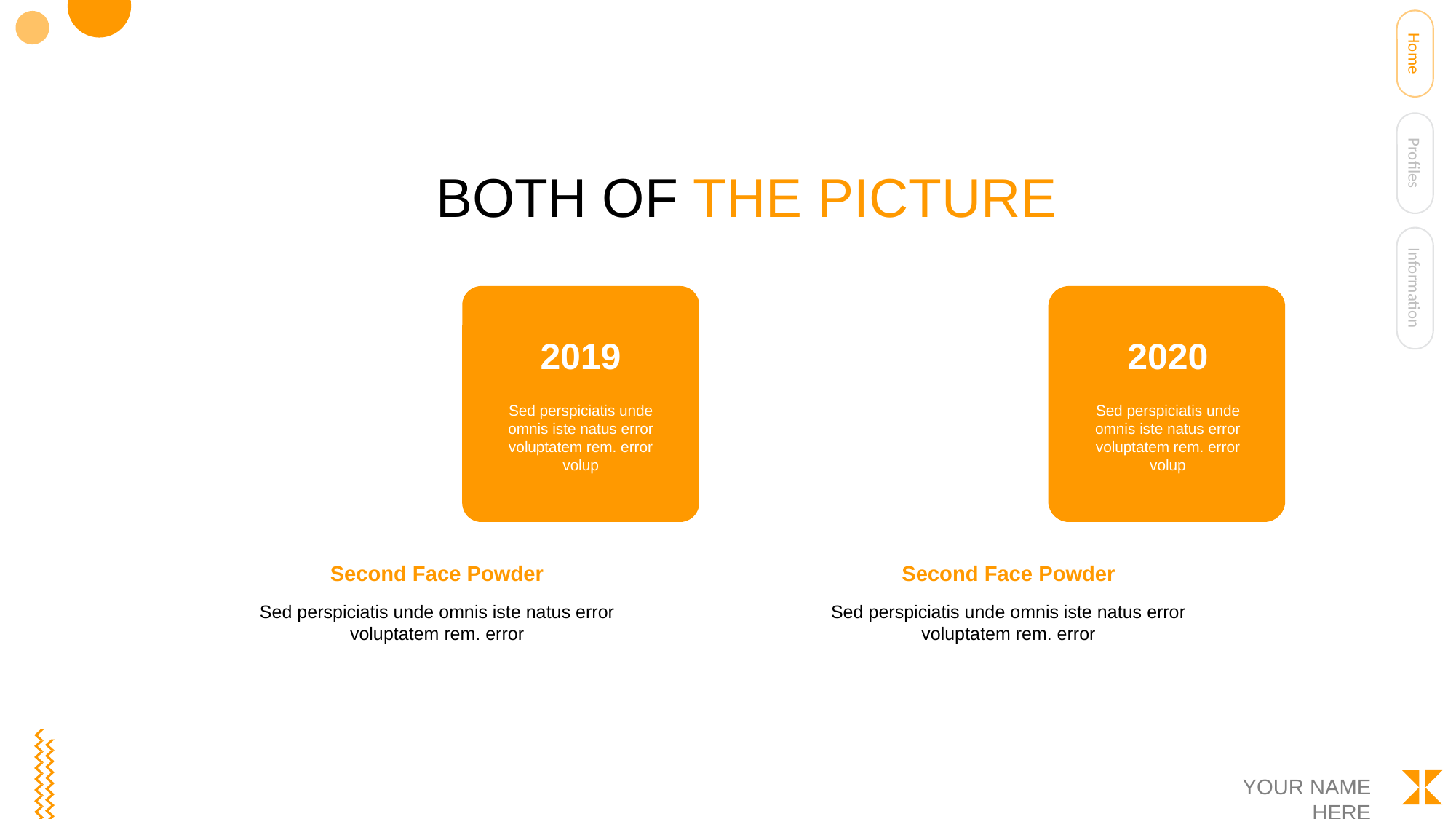

Home
Profiles
BOTH OF THE PICTURE
Information

2019
2020
Sed perspiciatis unde omnis iste natus error voluptatem rem. error volup
Sed perspiciatis unde omnis iste natus error voluptatem rem. error volup
Second Face Powder
Second Face Powder
Sed perspiciatis unde omnis iste natus error voluptatem rem. error
Sed perspiciatis unde omnis iste natus error voluptatem rem. error
YOUR NAME HERE